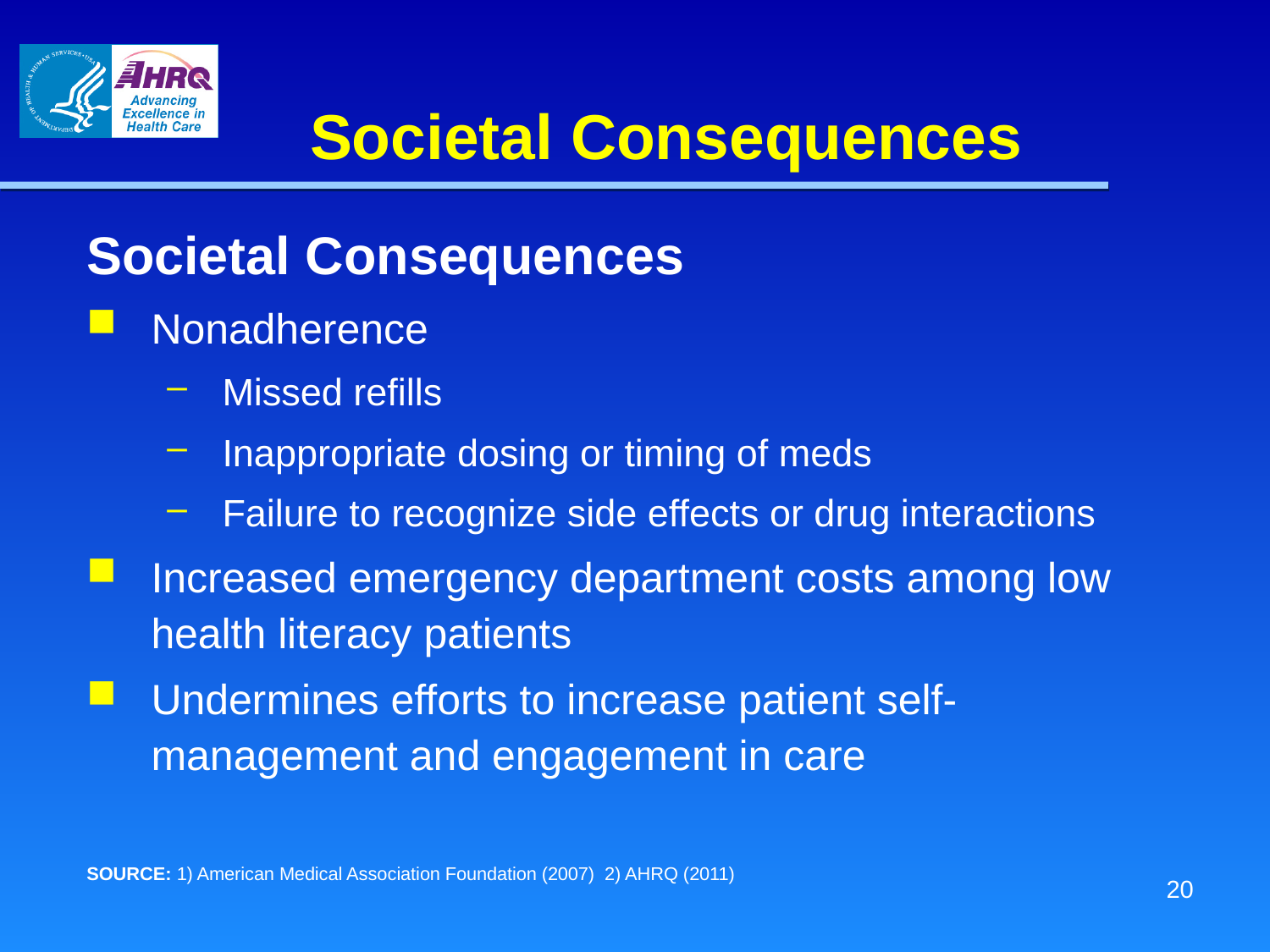

# Societal Consequences
Societal Consequences
Nonadherence
Missed refills
Inappropriate dosing or timing of meds
Failure to recognize side effects or drug interactions
Increased emergency department costs among low health literacy patients
Undermines efforts to increase patient self-management and engagement in care

SOURCE: 1) American Medical Association Foundation (2007)  2) AHRQ (2011)
20